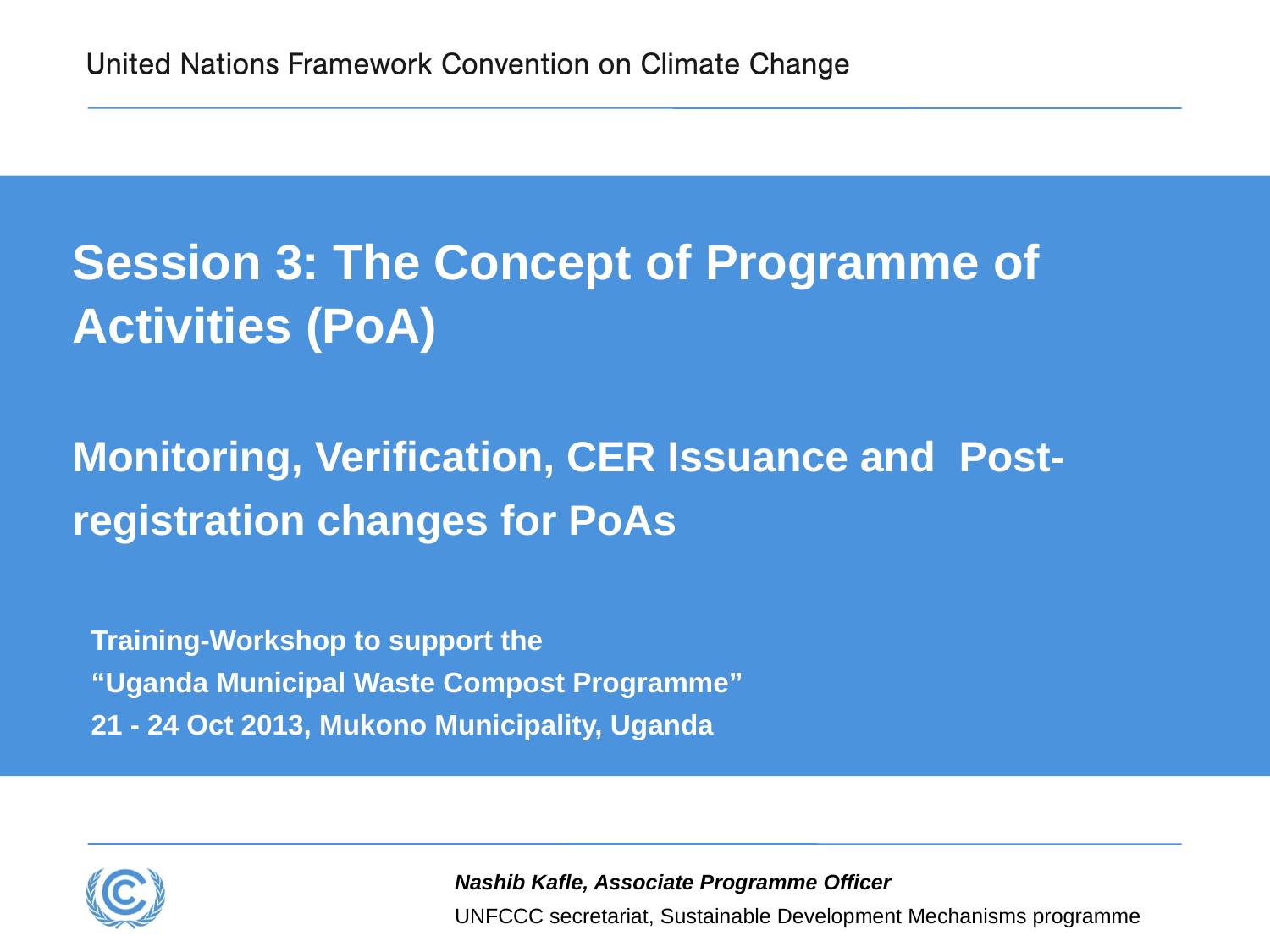

# Session 3: The Concept of Programme of Activities (PoA) Monitoring, Verification, CER Issuance and  Post-registration changes for PoAs
Training-Workshop to support the
“Uganda Municipal Waste Compost Programme”
21 - 24 Oct 2013, Mukono Municipality, Uganda
Nashib Kafle, Associate Programme Officer
UNFCCC secretariat, Sustainable Development Mechanisms programme